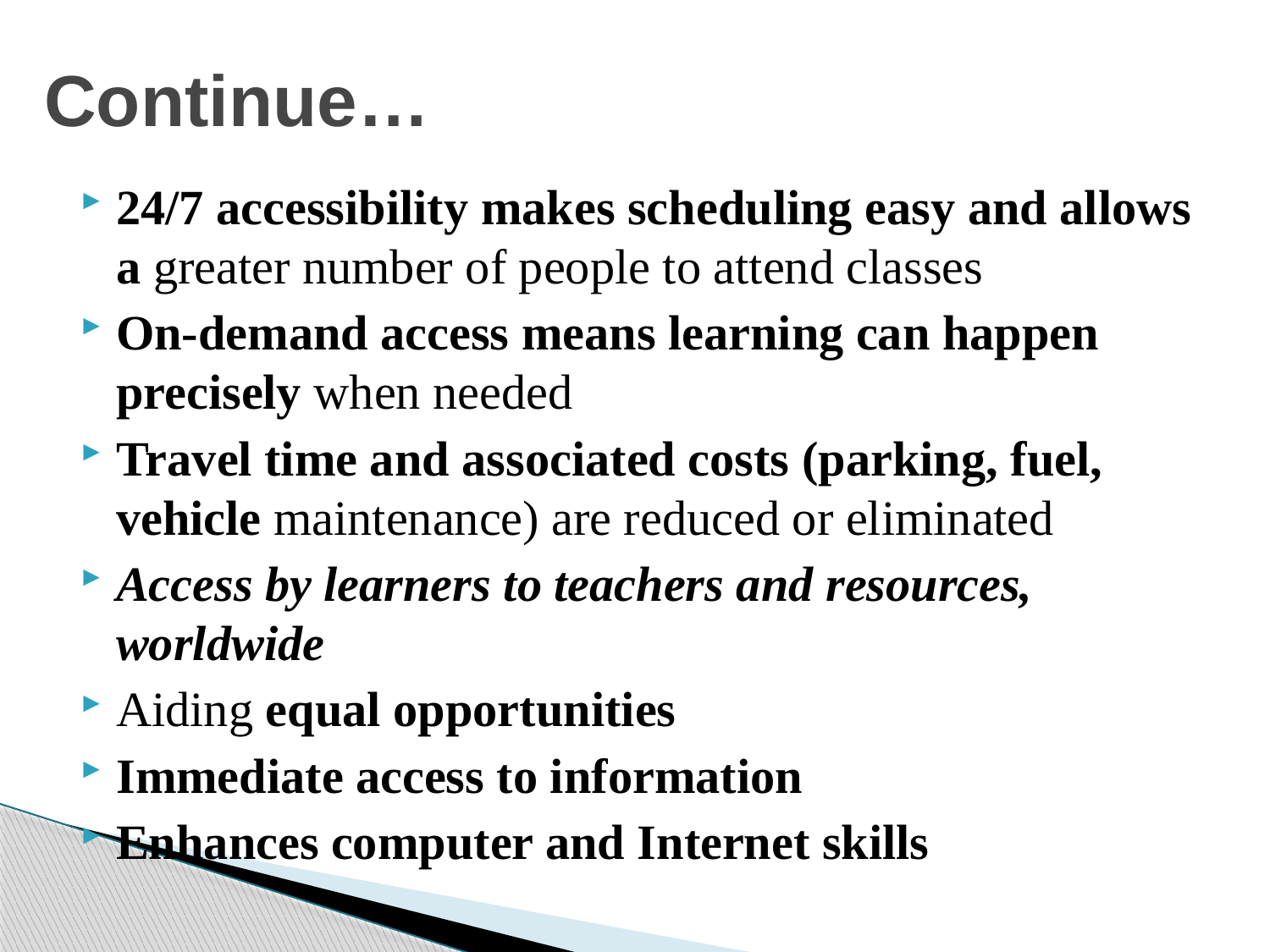

# Continue…
24/7 accessibility makes scheduling easy and allows a greater number of people to attend classes
On-demand access means learning can happen precisely when needed
Travel time and associated costs (parking, fuel, vehicle maintenance) are reduced or eliminated
Access by learners to teachers and resources, worldwide
Aiding equal opportunities
Immediate access to information
Enhances computer and Internet skills